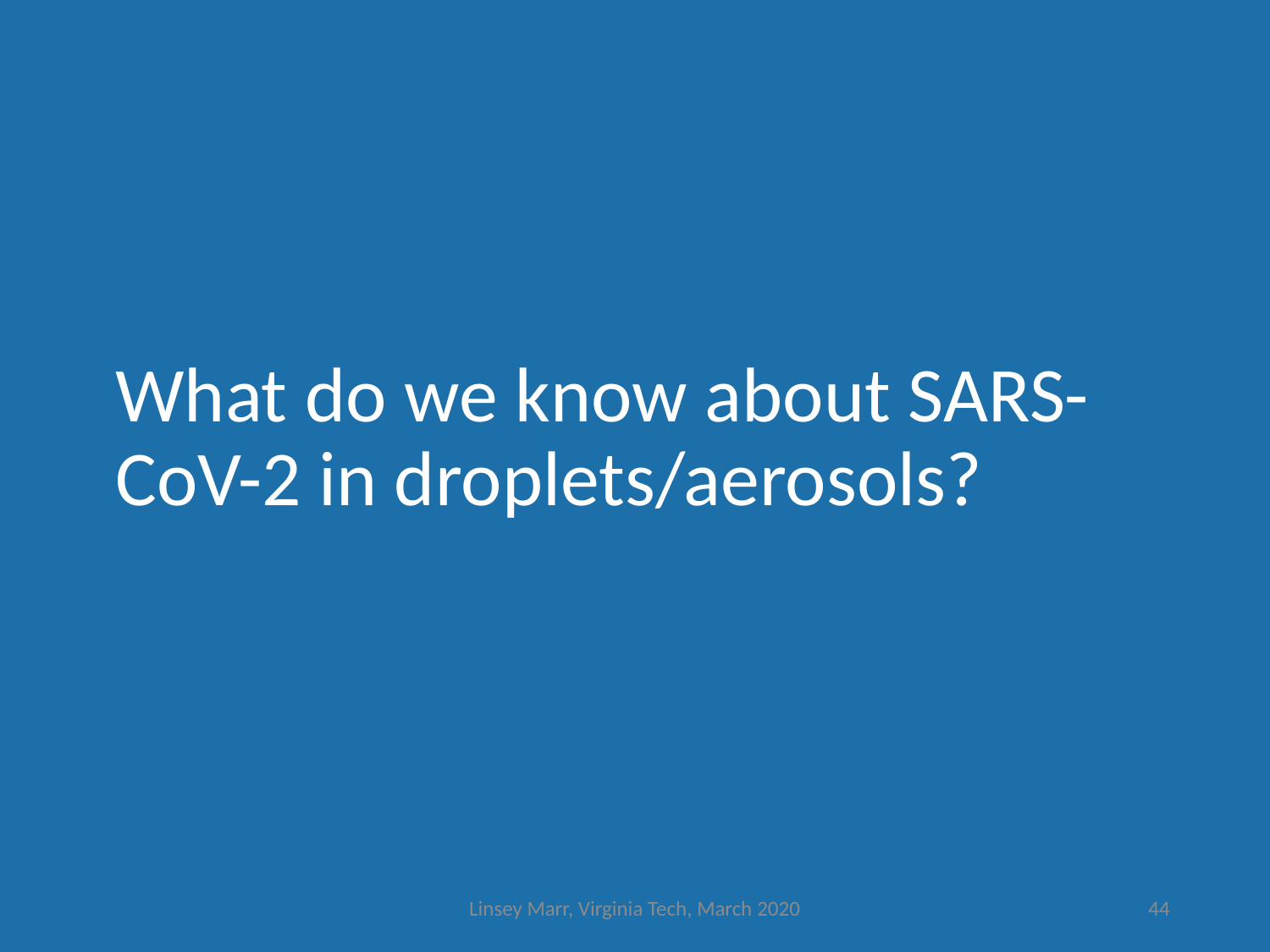

What do we know about SARS-CoV-2 in droplets/aerosols?
Linsey Marr, Virginia Tech, March 2020
44